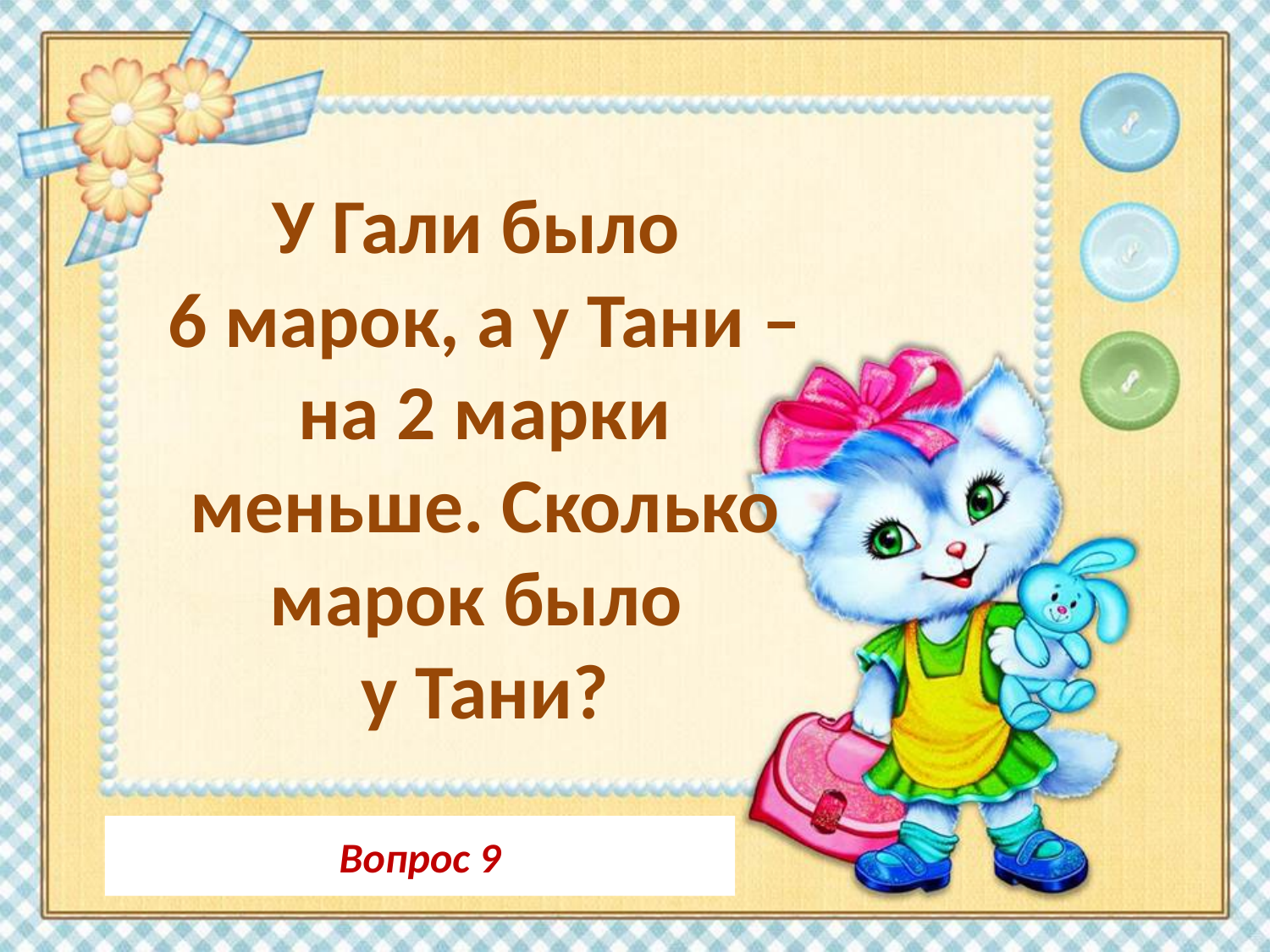

У Гали было
6 марок, а у Тани – на 2 марки меньше. Сколько марок было
у Тани?
Вопрос 9